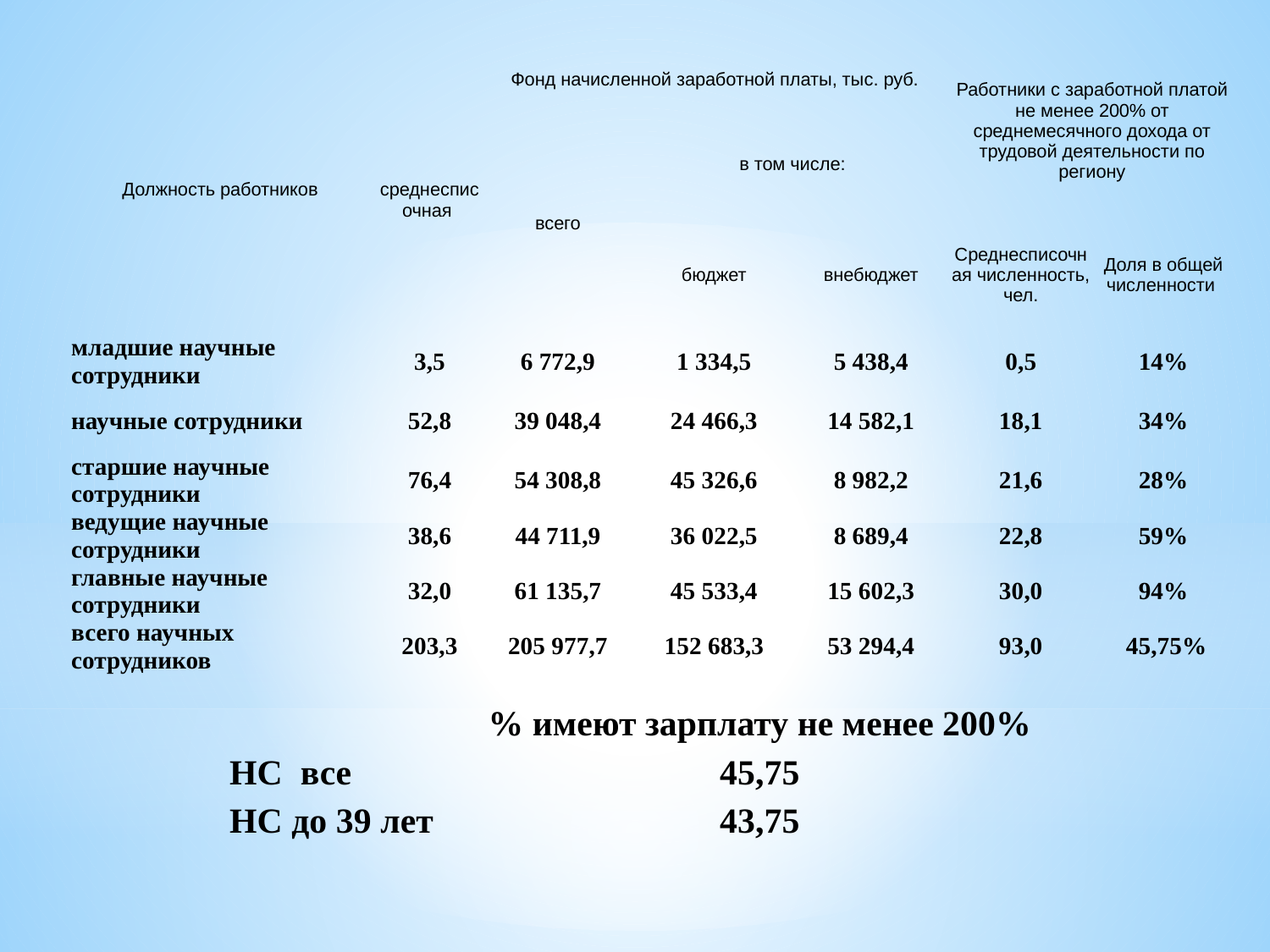

| Должность работников | среднесписочная | Фонд начисленной заработной платы, тыс. руб. |  |  | Работники с заработной платой не менее 200% от среднемесячного дохода от трудовой деятельности по региону |  |
| --- | --- | --- | --- | --- | --- | --- |
|  |  | всего | в том числе: |  |  |  |
|  |  |  | бюджет | внебюджет | Среднесписочная численность, чел. | Доля в общей численности |
| младшие научные сотрудники | 3,5 | 6 772,9 | 1 334,5 | 5 438,4 | 0,5 | 14% |
| научные сотрудники | 52,8 | 39 048,4 | 24 466,3 | 14 582,1 | 18,1 | 34% |
| старшие научные сотрудники | 76,4 | 54 308,8 | 45 326,6 | 8 982,2 | 21,6 | 28% |
| ведущие научные сотрудники | 38,6 | 44 711,9 | 36 022,5 | 8 689,4 | 22,8 | 59% |
| главные научные сотрудники | 32,0 | 61 135,7 | 45 533,4 | 15 602,3 | 30,0 | 94% |
| всего научных сотрудников | 203,3 | 205 977,7 | 152 683,3 | 53 294,4 | 93,0 | 45,75% |
|  | % имеют зарплату не менее 200% |
| --- | --- |
| НС все | 45,75 |
| НС до 39 лет | 43,75 |